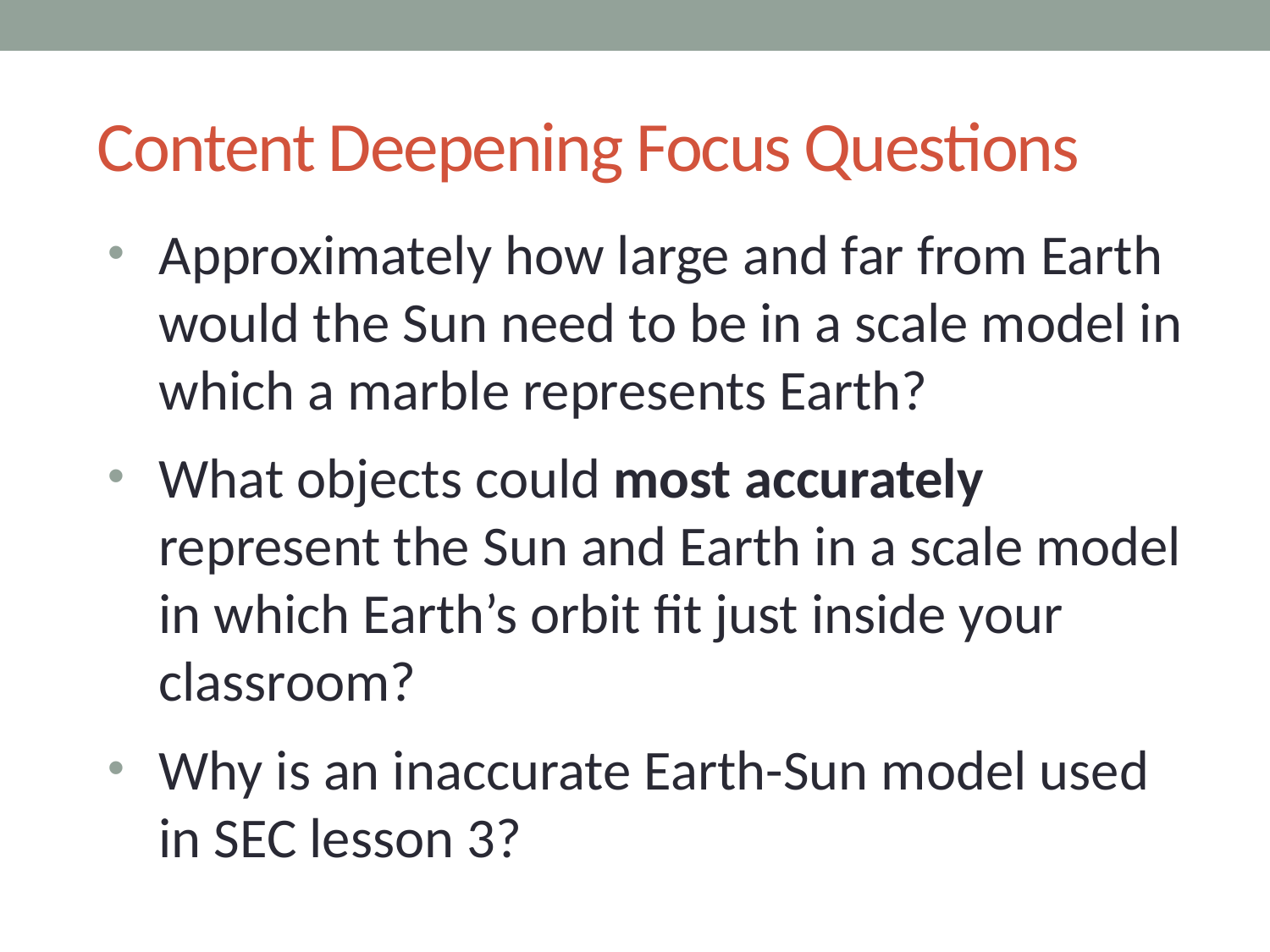

# Content Deepening Focus Questions
Approximately how large and far from Earth would the Sun need to be in a scale model in which a marble represents Earth?
What objects could most accurately represent the Sun and Earth in a scale model in which Earth’s orbit fit just inside your classroom?
Why is an inaccurate Earth-Sun model used in SEC lesson 3?